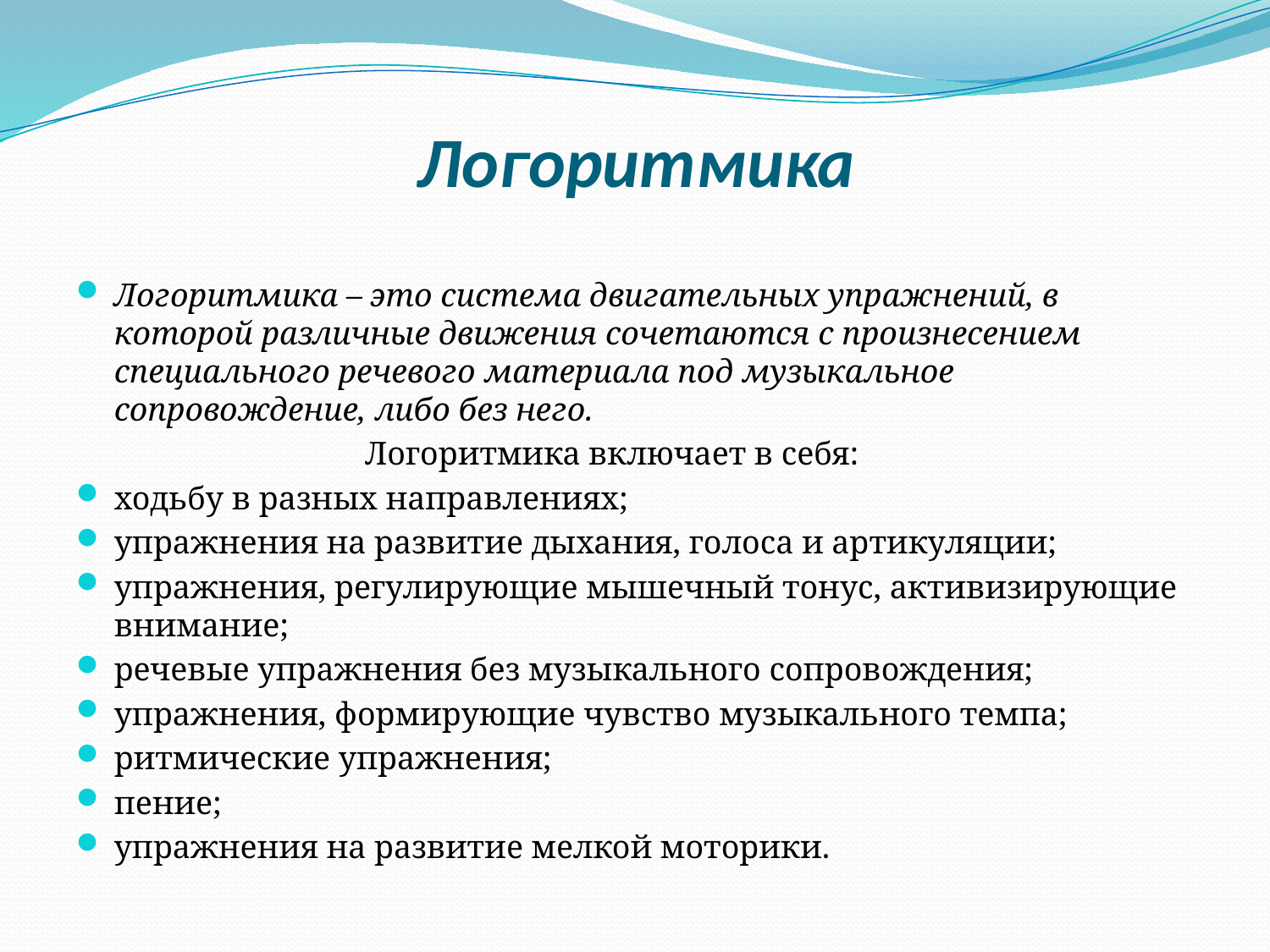

# Логоритмика
Логоритмика – это система двигательных упражнений, в которой различные движения сочетаются с произнесением специального речевого материала под музыкальное сопровождение, либо без него.
                                   Логоритмика включает в себя:
ходьбу в разных направлениях;
упражнения на развитие дыхания, голоса и артикуляции;
упражнения, регулирующие мышечный тонус, активизирующие внимание;
речевые упражнения без музыкального сопровождения;
упражнения, формирующие чувство музыкального темпа;
ритмические упражнения;
пение;
упражнения на развитие мелкой моторики.